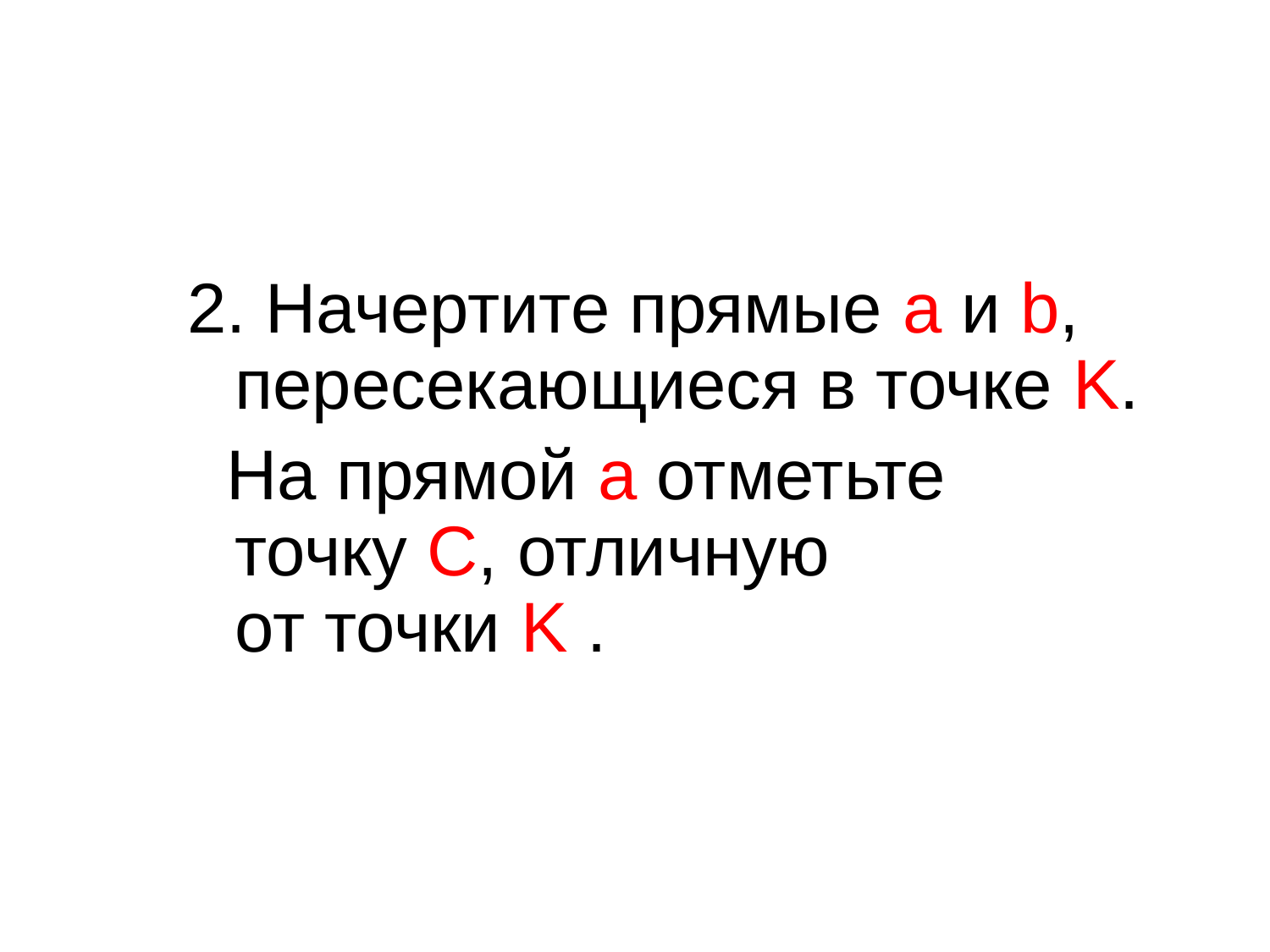

2. Начертите прямые a и b, пересекающиеся в точке K.
  На прямой a отметьте
точку С, отличную
от точки K .